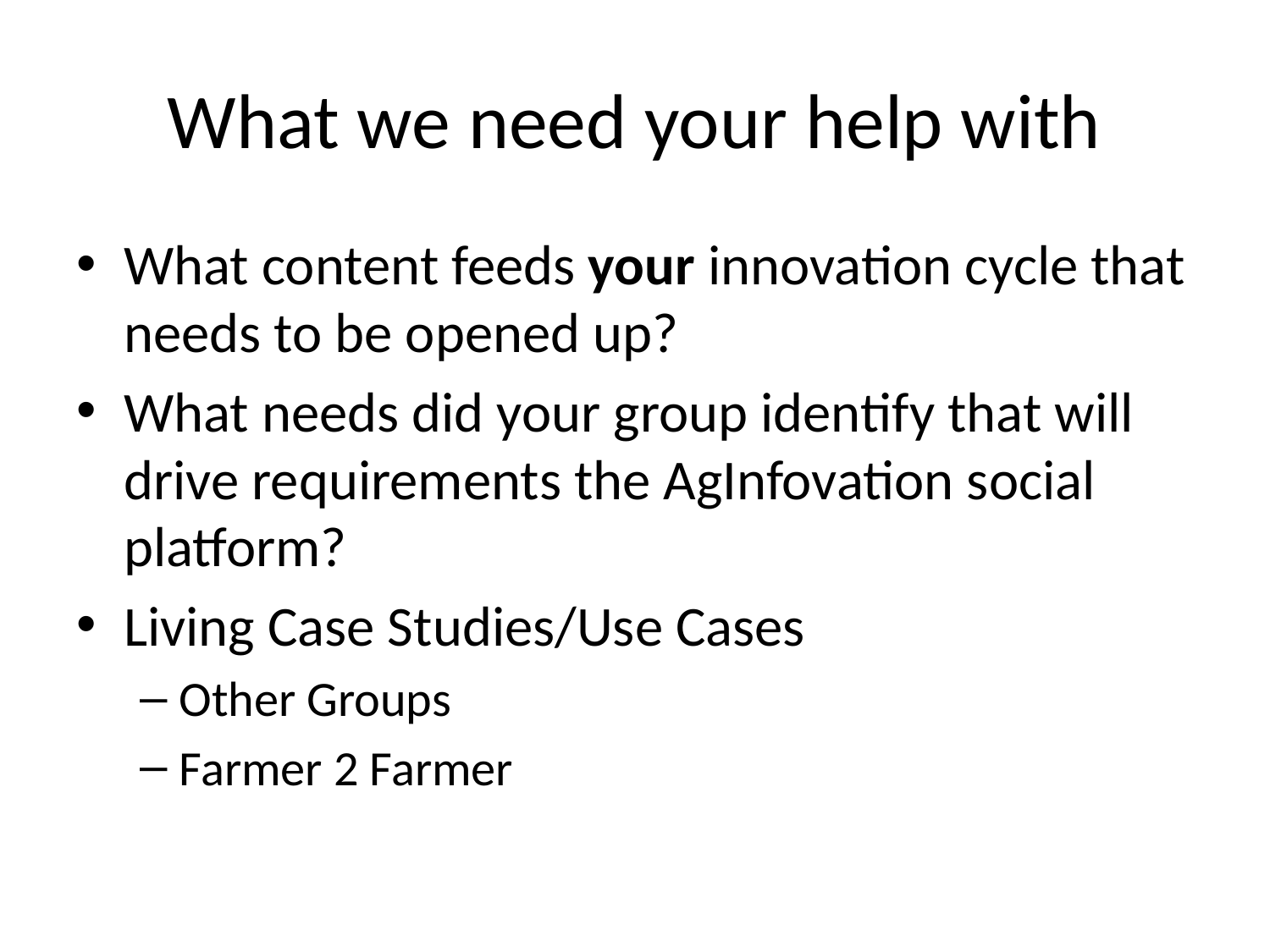

# What we need your help with
What content feeds your innovation cycle that needs to be opened up?
What needs did your group identify that will drive requirements the AgInfovation social platform?
Living Case Studies/Use Cases
Other Groups
Farmer 2 Farmer